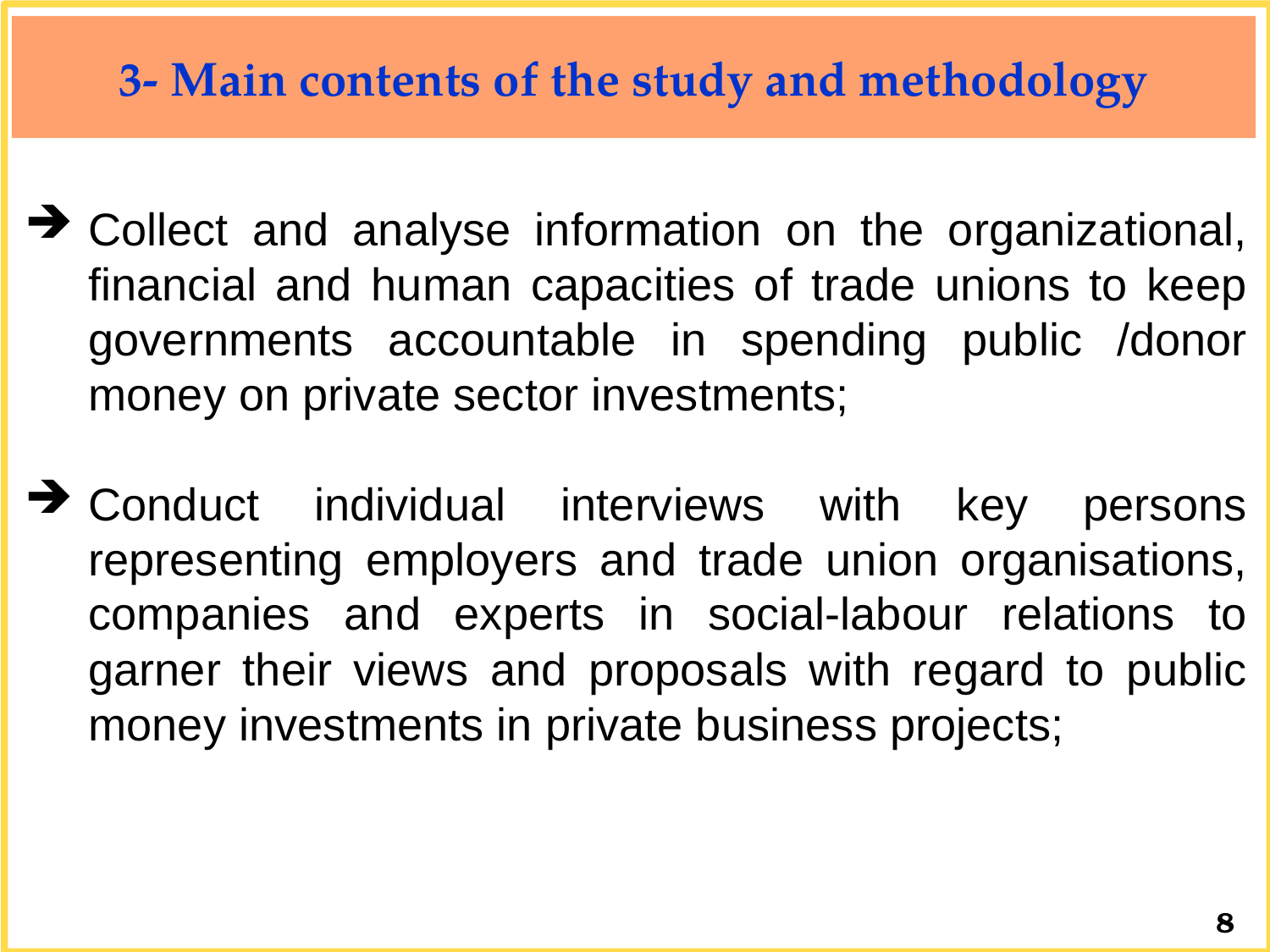

# 3- Main contents of the study and methodology

Collect and analyse information on the organizational, financial and human capacities of trade unions to keep governments accountable in spending public /donor money on private sector investments;

Conduct individual interviews with key persons representing employers and trade union organisations, companies and experts in social-labour relations to garner their views and proposals with regard to public money investments in private business projects;

8